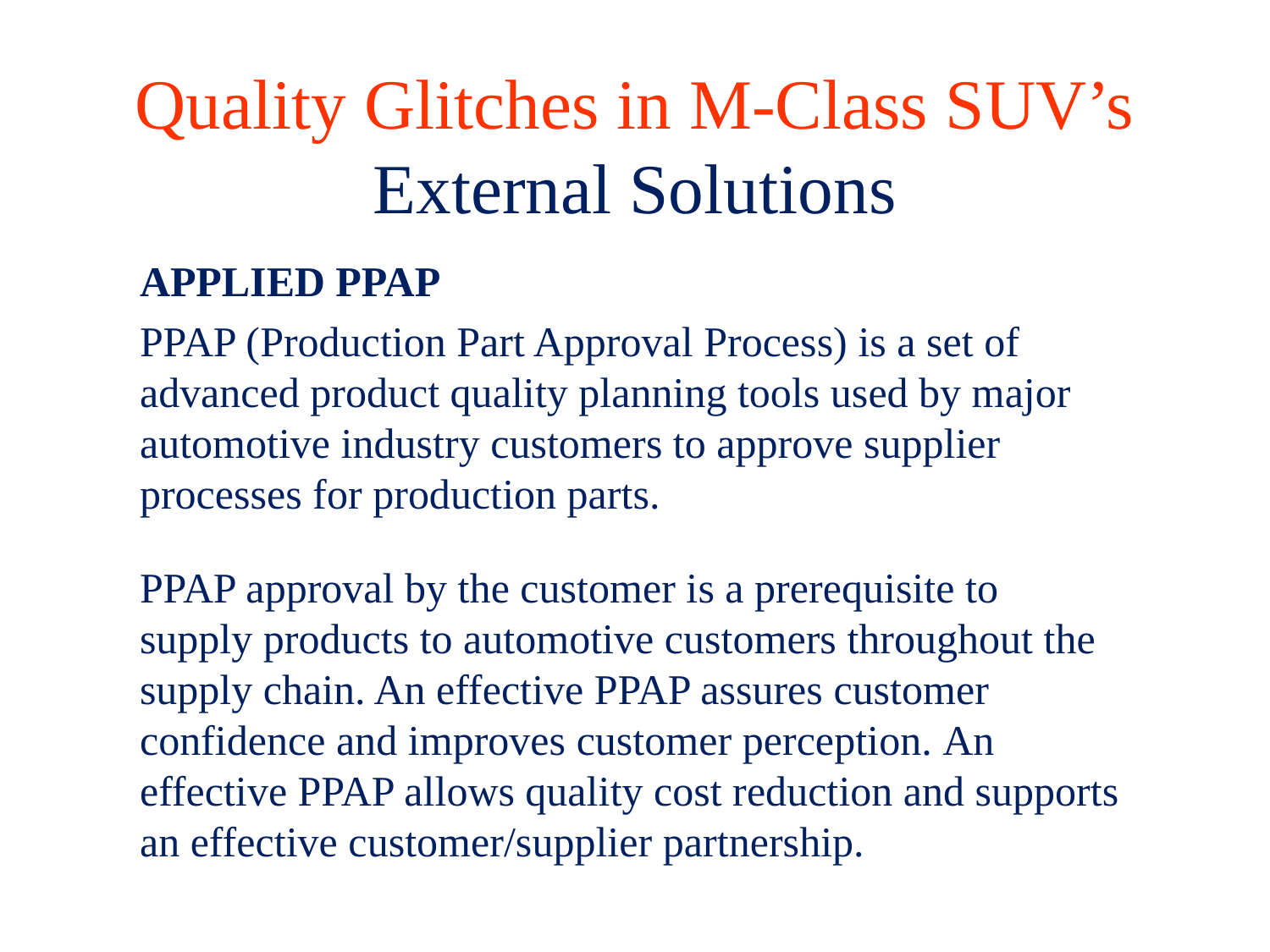

# Quality Glitches in M-Class SUV’s External Solutions
APPLIED PPAP
PPAP (Production Part Approval Process) is a set of advanced product quality planning tools used by major automotive industry customers to approve supplier processes for production parts.

PPAP approval by the customer is a prerequisite to supply products to automotive customers throughout the supply chain. An effective PPAP assures customer confidence and improves customer perception. An effective PPAP allows quality cost reduction and supports an effective customer/supplier partnership.